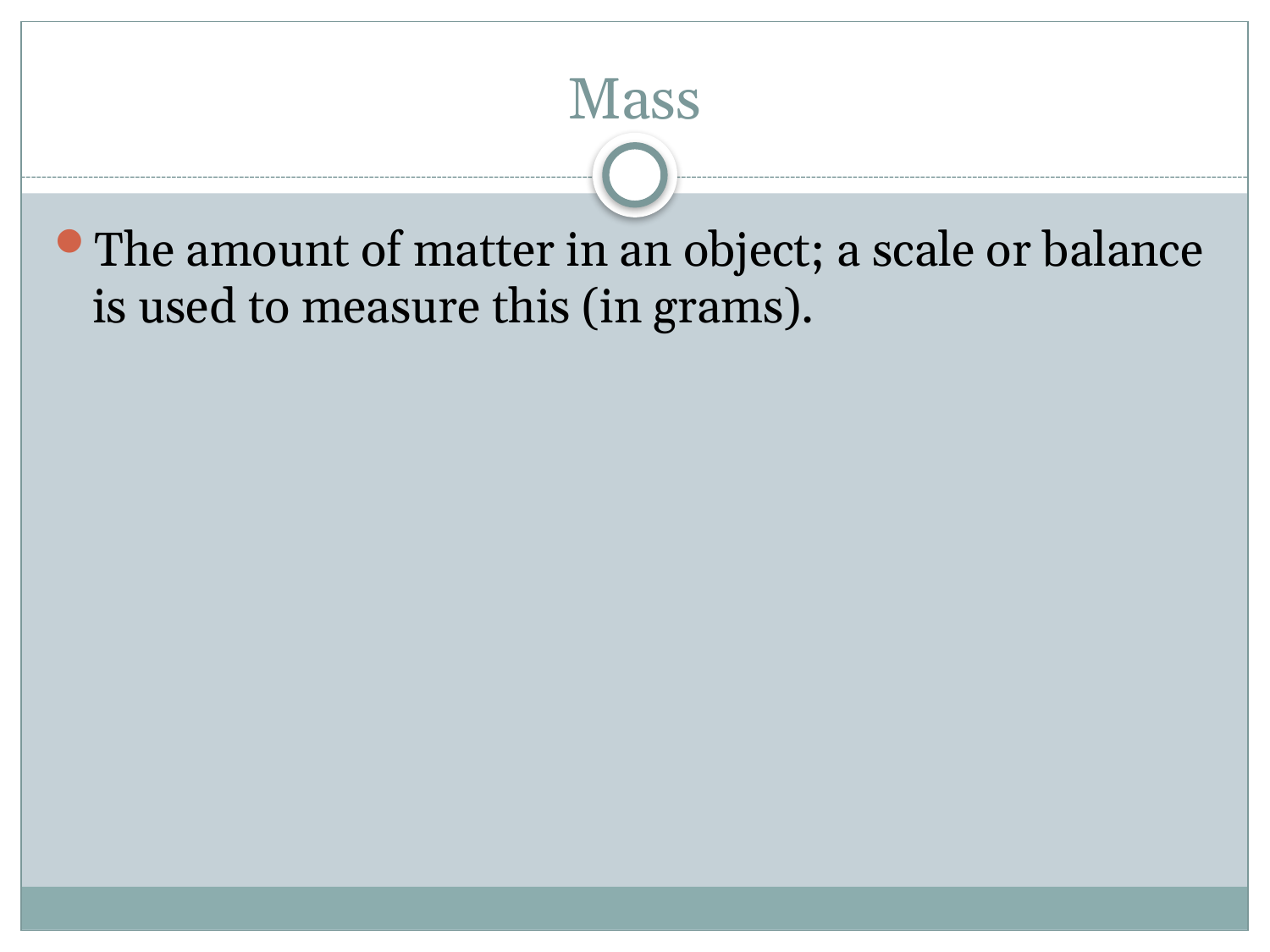

# Mass
The amount of matter in an object; a scale or balance is used to measure this (in grams).